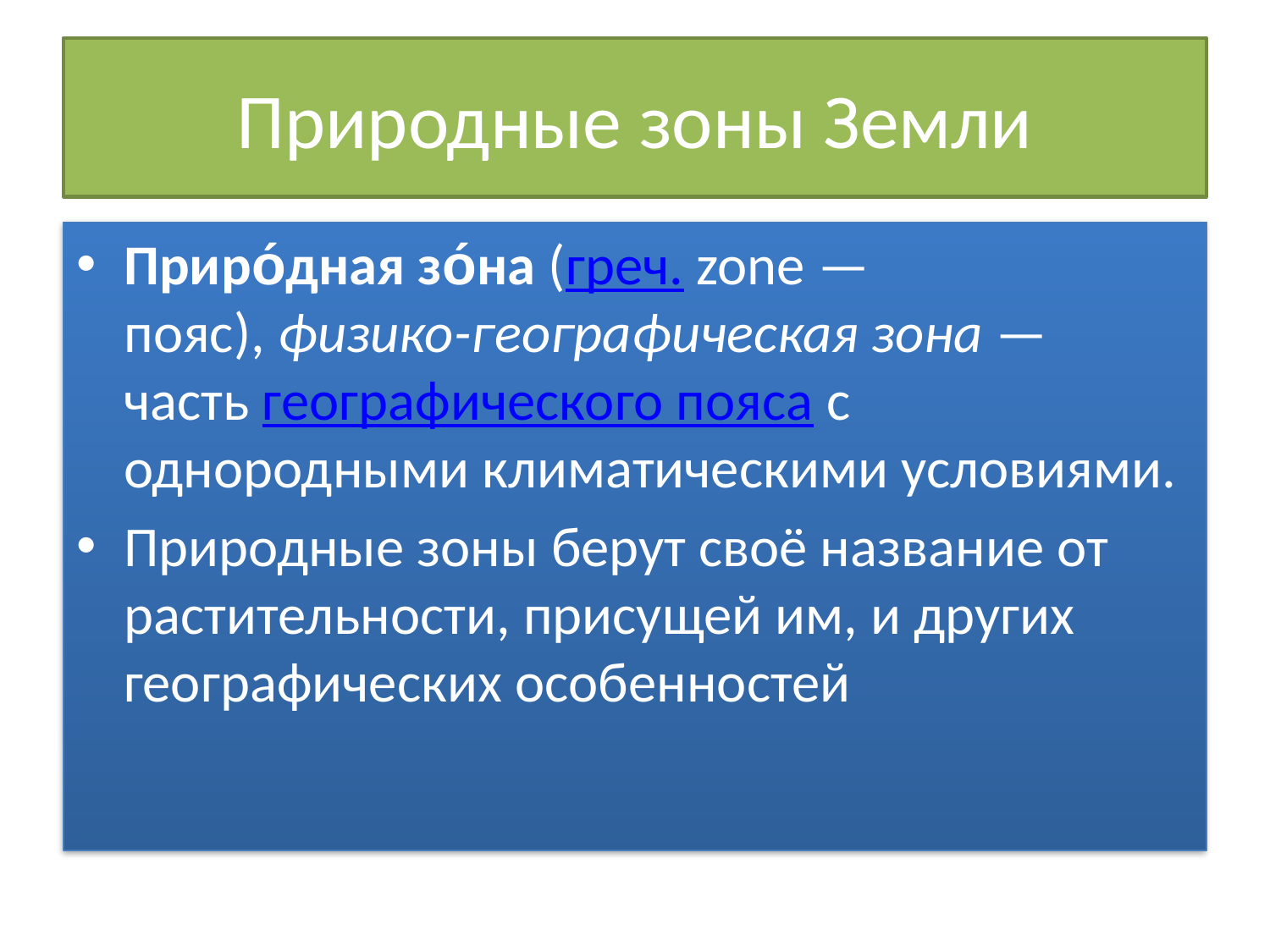

# Природные зоны Земли
Приро́дная зо́на (греч. zone — пояс), физико-географическая зона — часть географического пояса с однородными климатическими условиями.
Природные зоны берут своё название от растительности, присущей им, и других географических особенностей